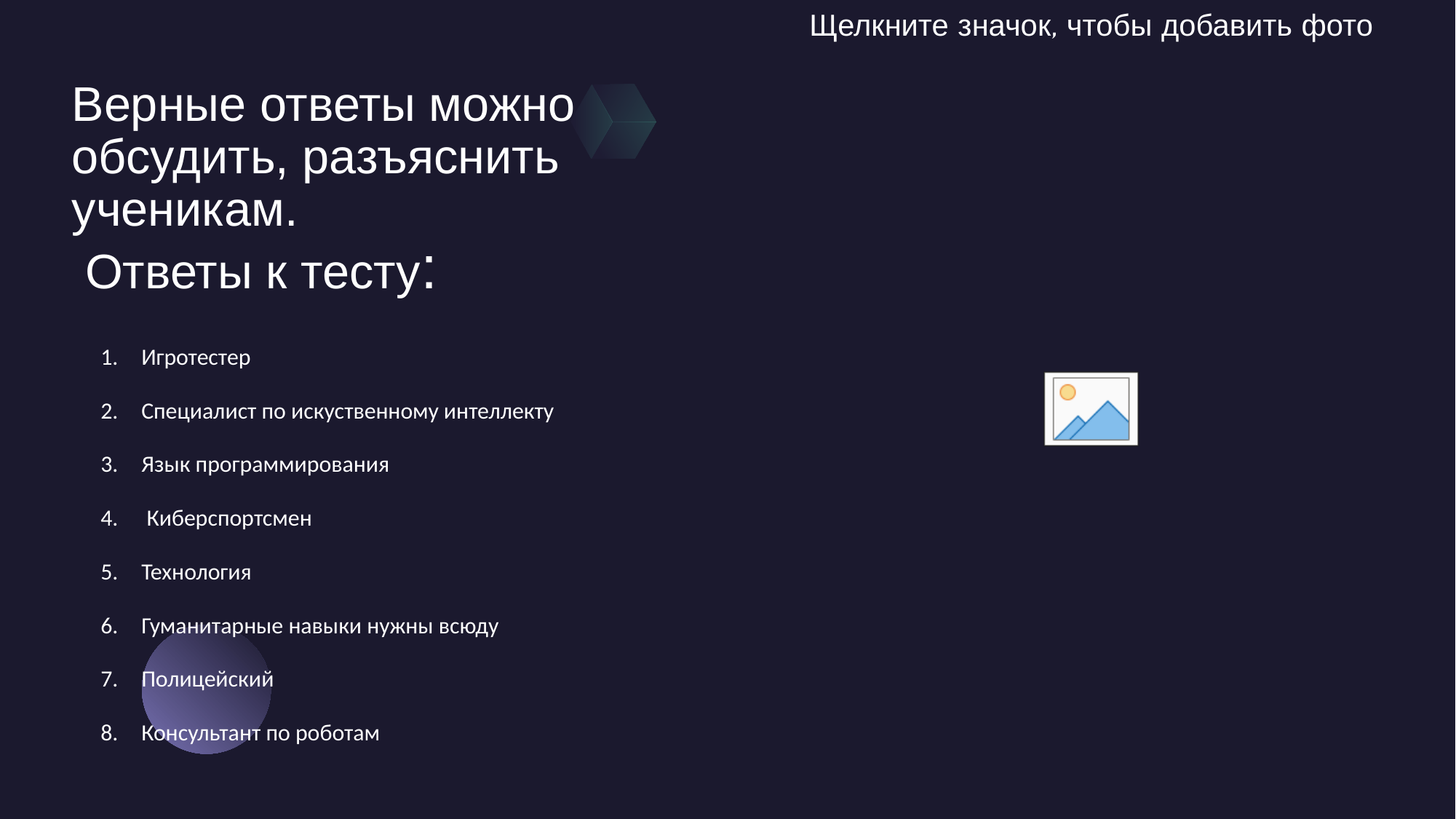

# Верные ответы можно обсудить, разъяснить ученикам. Ответы к тесту:
Игротестер
Специалист по искуственному интеллекту
Язык программирования
 Киберспортсмен
Технология
Гуманитарные навыки нужны всюду
Полицейский
Консультант по роботам